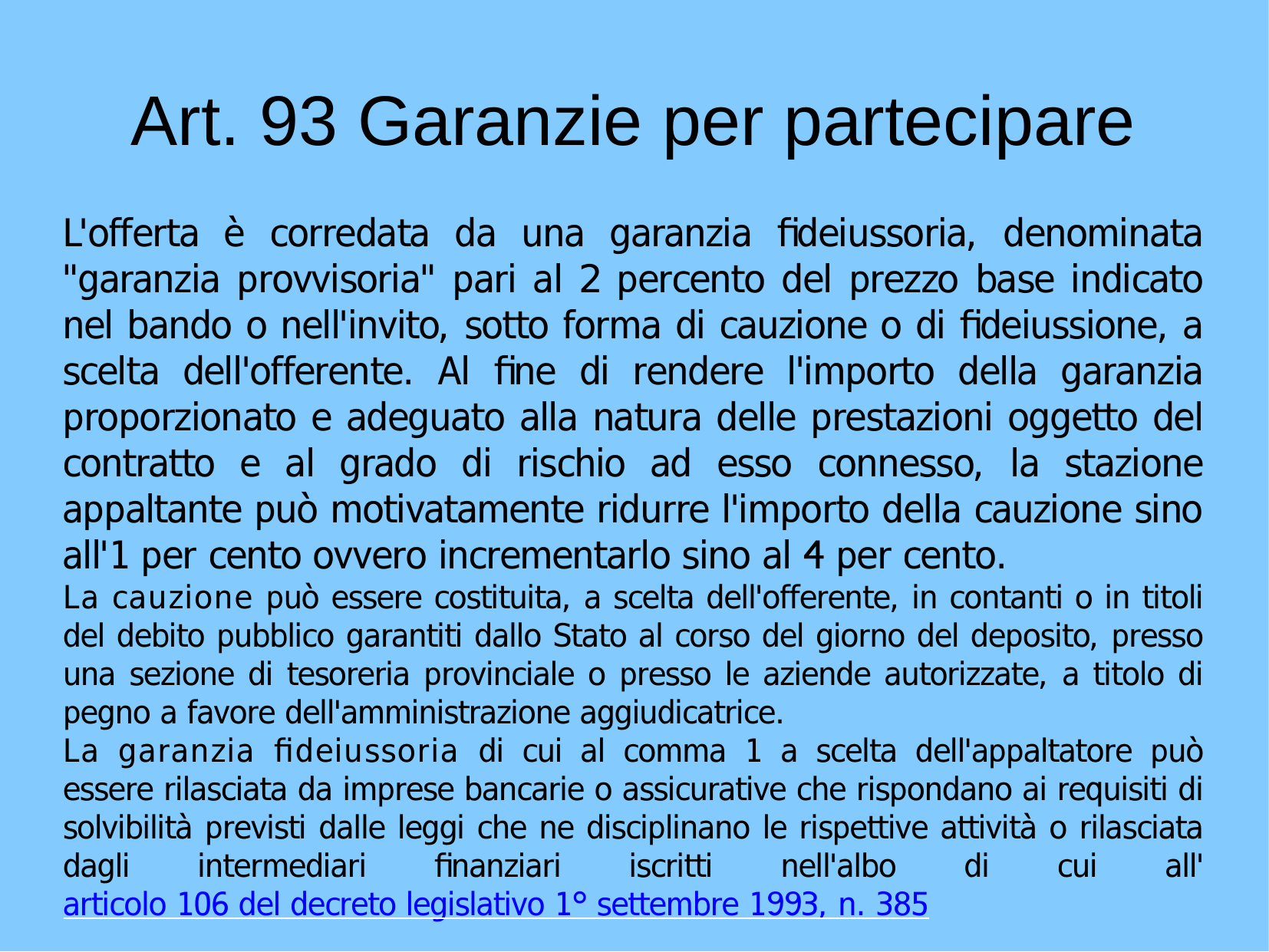

Art. 93 Garanzie per partecipare
L'offerta è corredata da una garanzia fideiussoria, denominata "garanzia provvisoria" pari al 2 percento del prezzo base indicato nel bando o nell'invito, sotto forma di cauzione o di fideiussione, a scelta dell'offerente. Al fine di rendere l'importo della garanzia proporzionato e adeguato alla natura delle prestazioni oggetto del contratto e al grado di rischio ad esso connesso, la stazione appaltante può motivatamente ridurre l'importo della cauzione sino all'1 per cento ovvero incrementarlo sino al 4 per cento.
La cauzione può essere costituita, a scelta dell'offerente, in contanti o in titoli del debito pubblico garantiti dallo Stato al corso del giorno del deposito, presso una sezione di tesoreria provinciale o presso le aziende autorizzate, a titolo di pegno a favore dell'amministrazione aggiudicatrice.
La garanzia fideiussoria di cui al comma 1 a scelta dell'appaltatore può essere rilasciata da imprese bancarie o assicurative che rispondano ai requisiti di solvibilità previsti dalle leggi che ne disciplinano le rispettive attività o rilasciata dagli intermediari finanziari iscritti nell'albo di cui all'articolo 106 del decreto legislativo 1° settembre 1993, n. 385